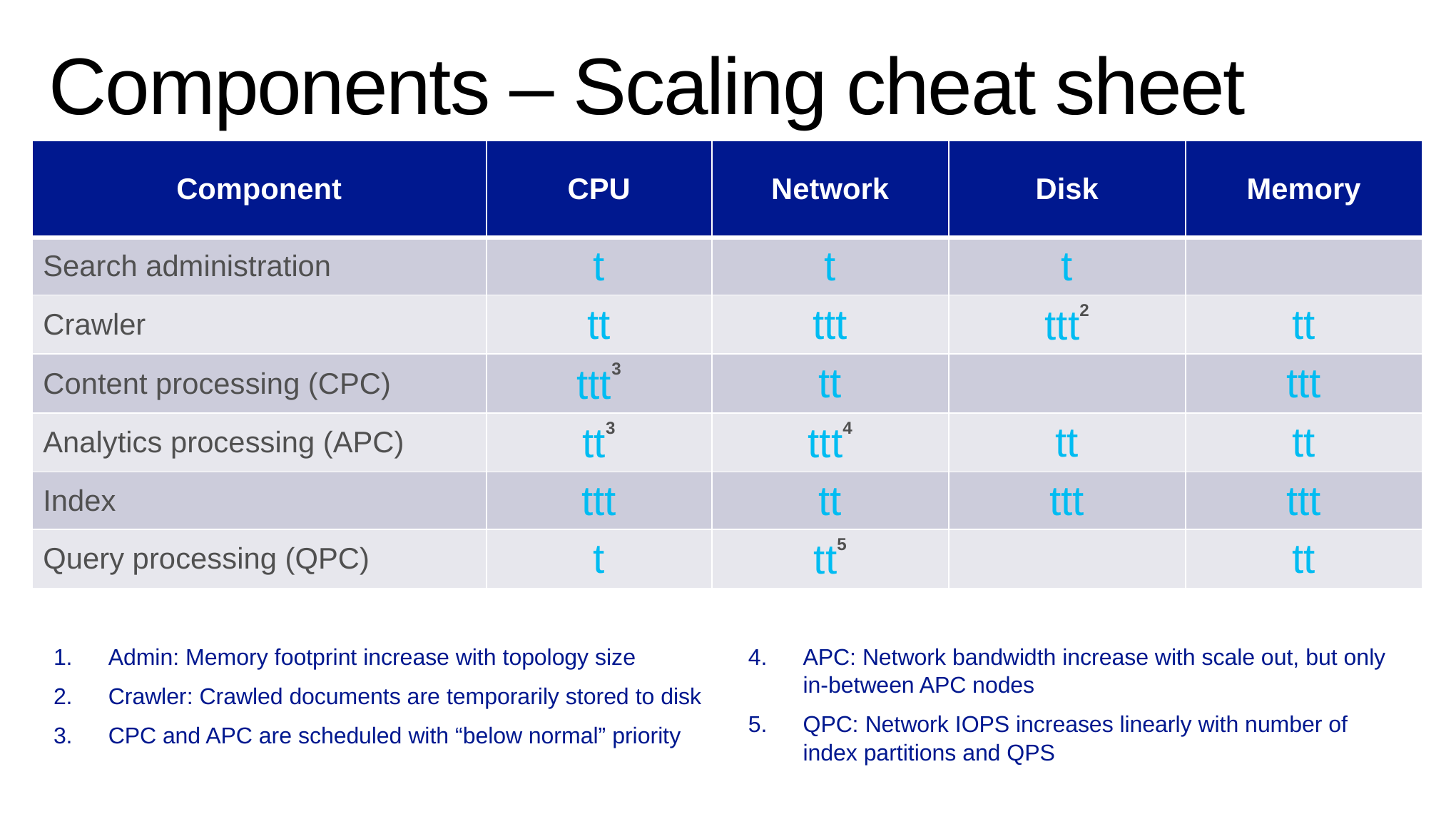

# Components – Scaling cheat sheet
| Component | CPU | Network | Disk | Memory |
| --- | --- | --- | --- | --- |
| Search administration | t | t | t |  |
| Crawler | tt | ttt | ttt2 | tt |
| Content processing (CPC) | ttt3 | tt |  | ttt |
| Analytics processing (APC) | tt3 | ttt4 | tt | tt |
| Index | ttt | tt | ttt | ttt |
| Query processing (QPC) | t | tt5 |  | tt |
Admin: Memory footprint increase with topology size
Crawler: Crawled documents are temporarily stored to disk
CPC and APC are scheduled with “below normal” priority
APC: Network bandwidth increase with scale out, but only in-between APC nodes
QPC: Network IOPS increases linearly with number of index partitions and QPS